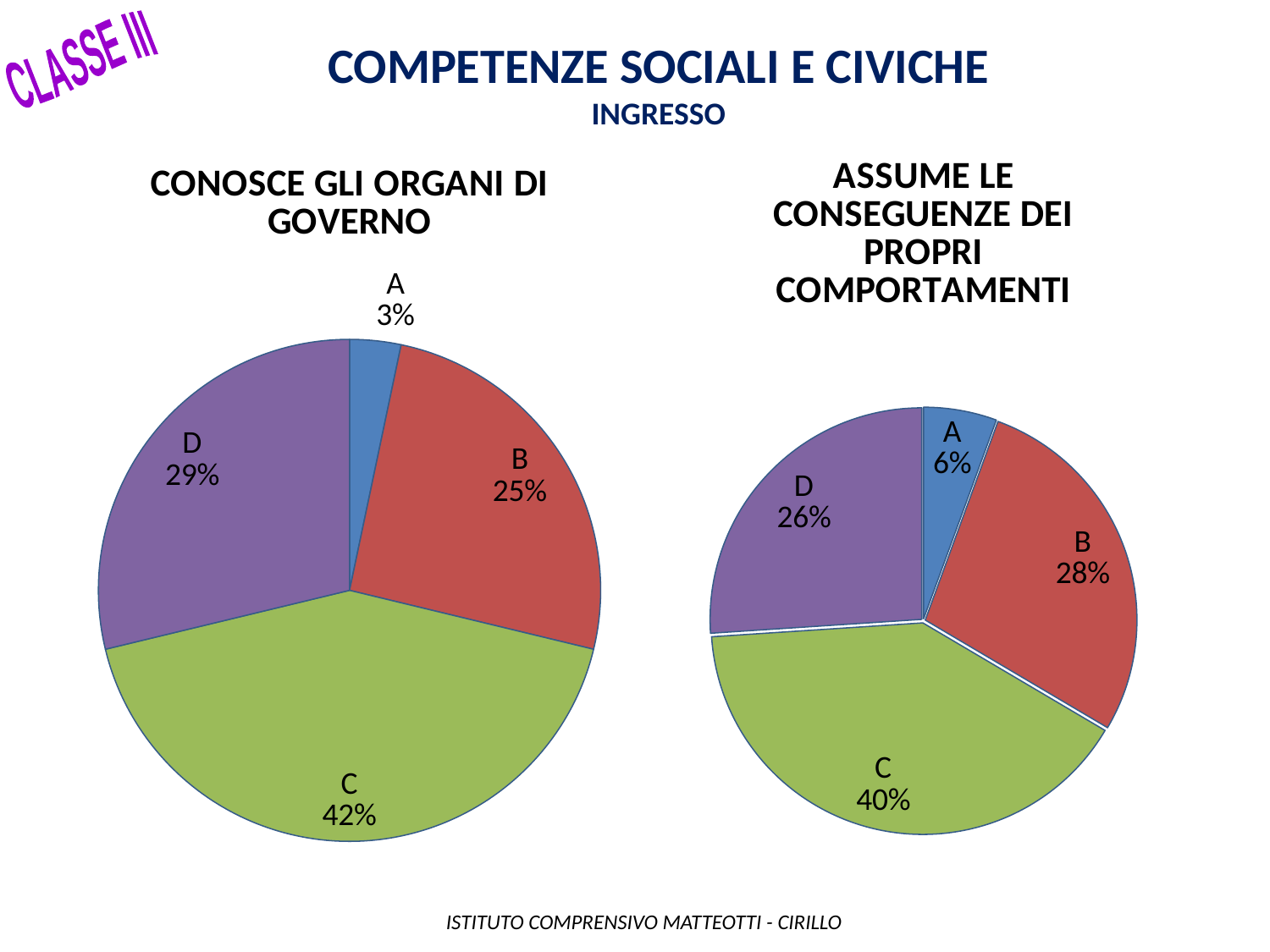

Competenze sociali e civiche
INGRESSO
CLASSE III

### Chart: ASSUME LE CONSEGUENZE DEI PROPRI COMPORTAMENTI

| Category |  |
|---|---|
| A | 12.0 |
| B | 60.0 |
| C | 87.0 |
| D | 56.0 |

### Chart: CONOSCE GLI ORGANI DI GOVERNO

| Category |  |
|---|---|
| A | 7.0 |
| B | 54.0 |
| C | 90.0 |
| D | 61.0 |
 ISTITUTO COMPRENSIVO MATTEOTTI - CIRILLO